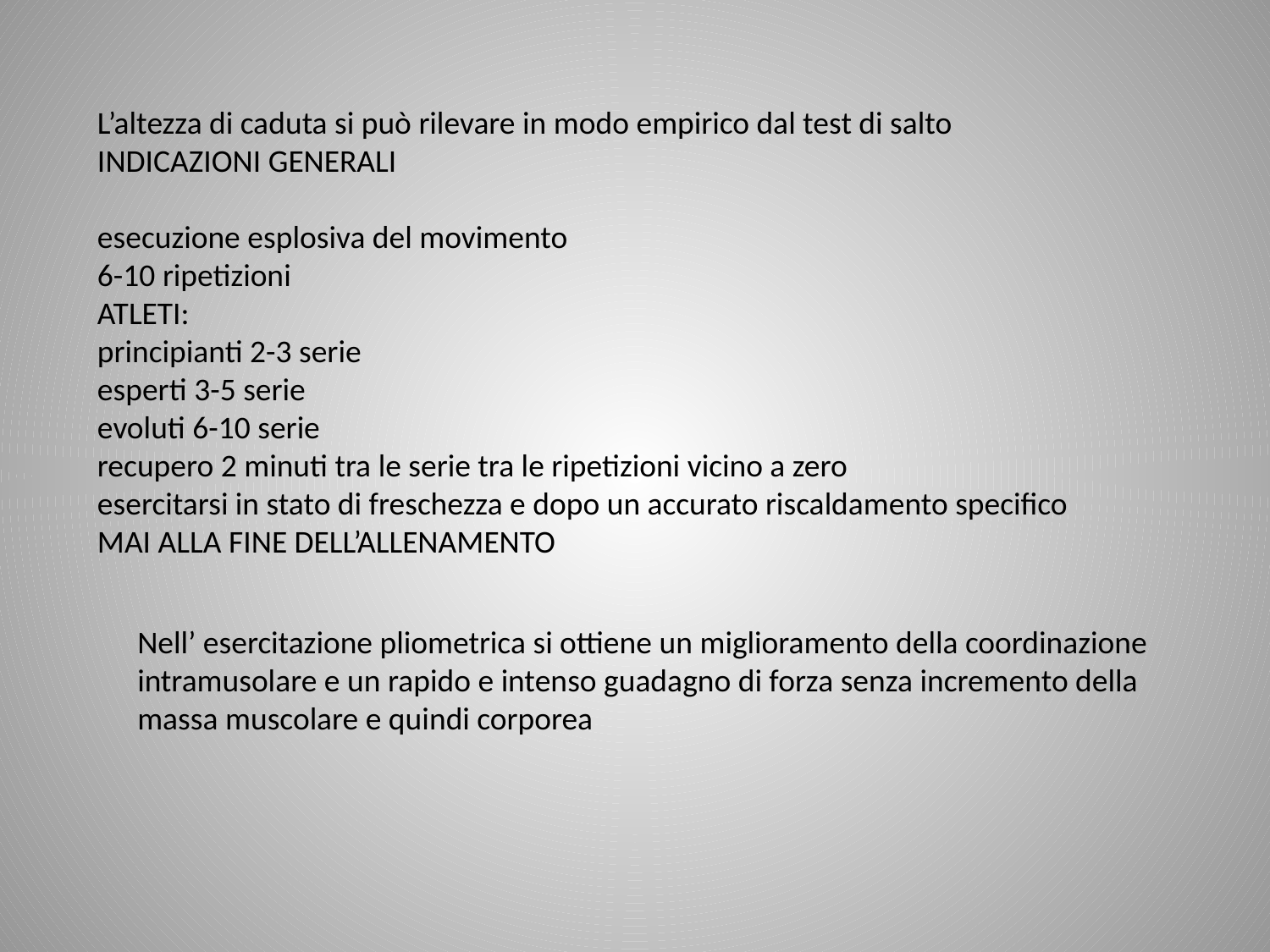

L’altezza di caduta si può rilevare in modo empirico dal test di salto
INDICAZIONI GENERALI
esecuzione esplosiva del movimento
6-10 ripetizioni
ATLETI:
principianti 2-3 serie
esperti 3-5 serie
evoluti 6-10 serie
recupero 2 minuti tra le serie tra le ripetizioni vicino a zero
esercitarsi in stato di freschezza e dopo un accurato riscaldamento specifico
MAI ALLA FINE DELL’ALLENAMENTO
Nell’ esercitazione pliometrica si ottiene un miglioramento della coordinazione intramusolare e un rapido e intenso guadagno di forza senza incremento della massa muscolare e quindi corporea